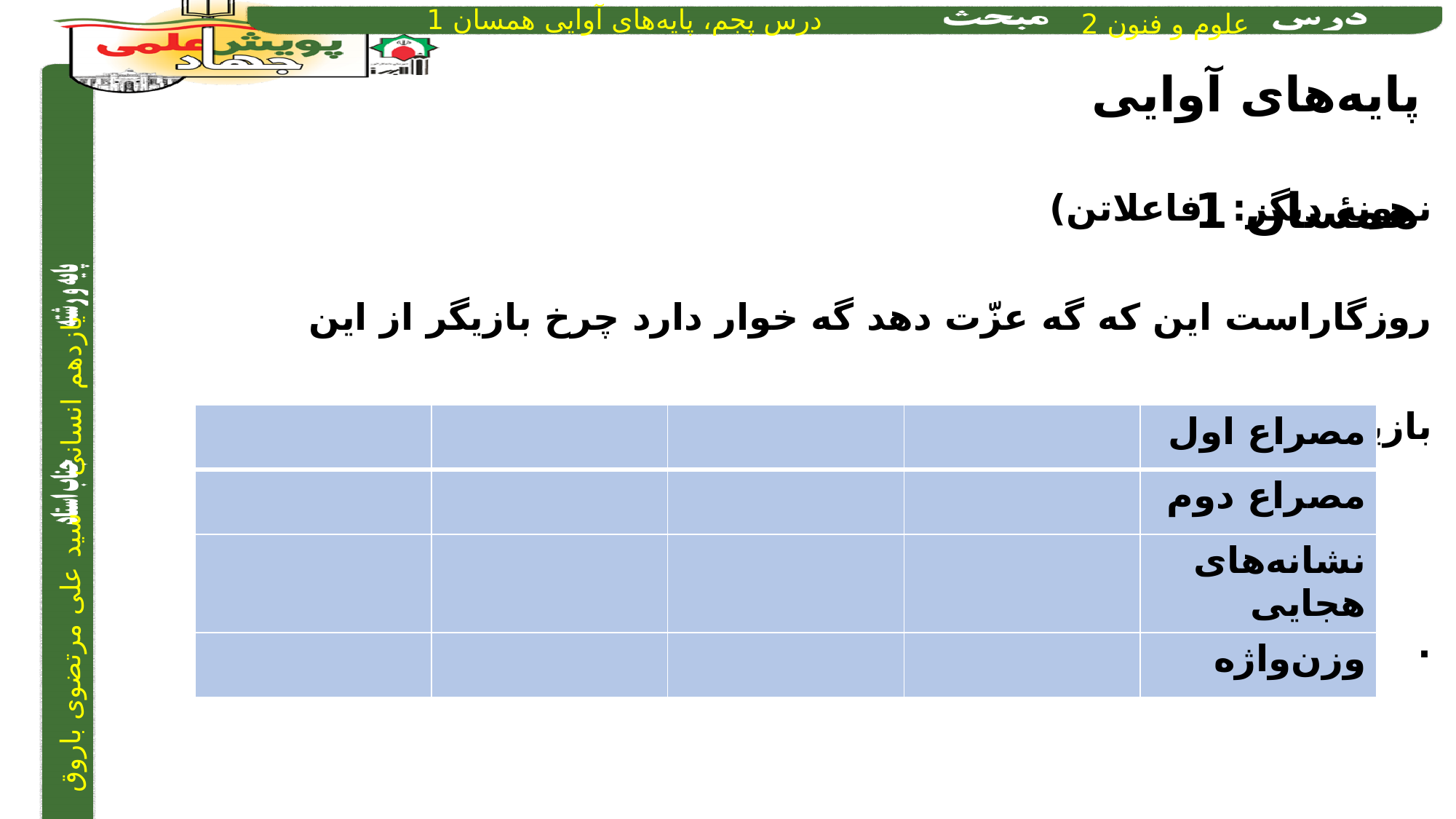

پایه‌های آوایی همسان 1
نمونۀ دیگر: (فاعلاتن)
روزگاراست این که گه عزّت دهد گه خوار دارد	 چرخ بازیگر از این بازیچه‌ها بسیار دارد

.
|  |  |  |  | مصراع اول |
| --- | --- | --- | --- | --- |
|  |  |  |  | مصراع دوم |
|  |  |  |  | نشانه‌های هجایی |
|  |  |  |  | وزن‌واژه |